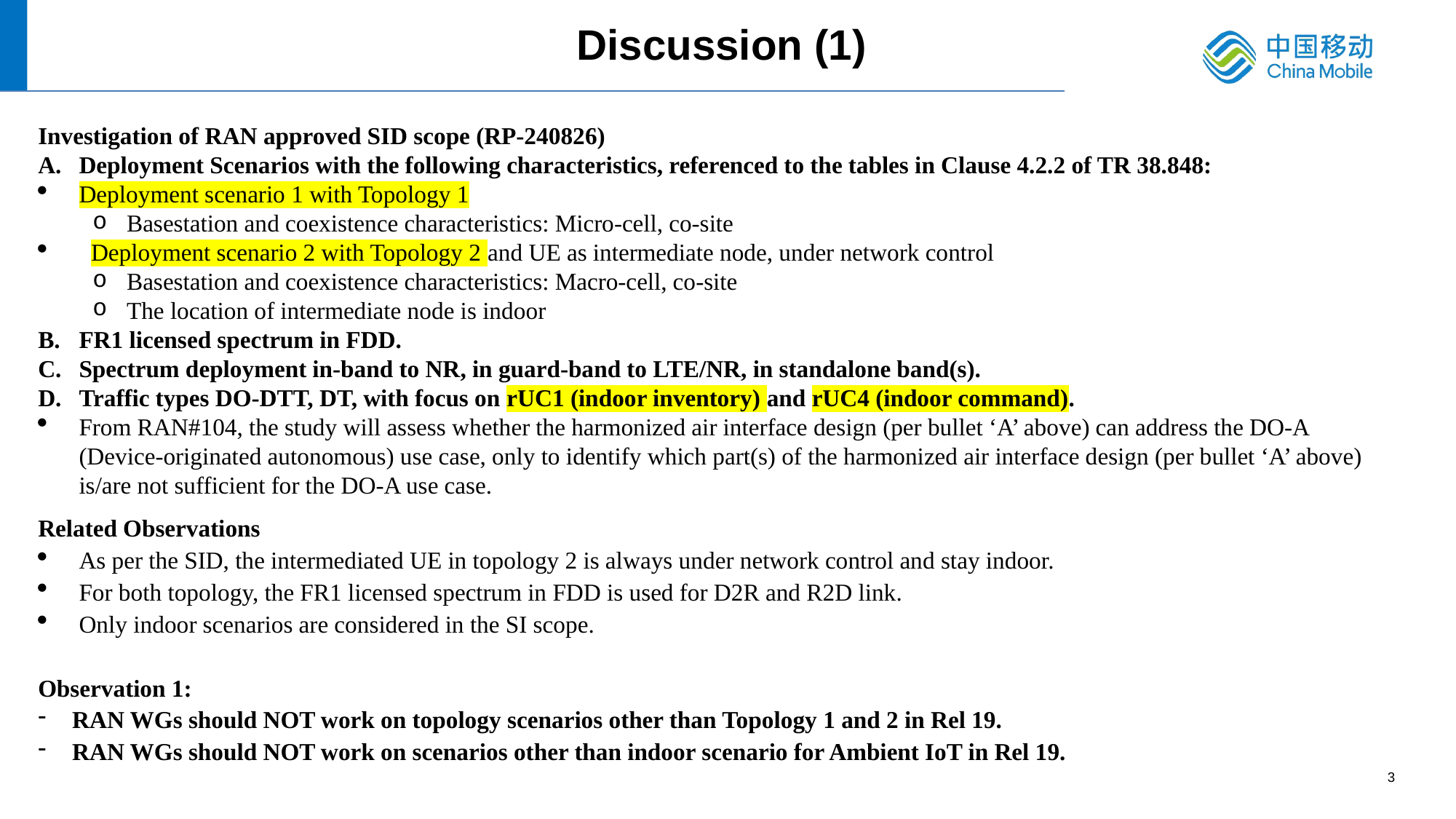

Discussion (1)
Investigation of RAN approved SID scope (RP-240826)
Deployment Scenarios with the following characteristics, referenced to the tables in Clause 4.2.2 of TR 38.848:
Deployment scenario 1 with Topology 1
Basestation and coexistence characteristics: Micro-cell, co-site
  Deployment scenario 2 with Topology 2 and UE as intermediate node, under network control
Basestation and coexistence characteristics: Macro-cell, co-site
The location of intermediate node is indoor
FR1 licensed spectrum in FDD.
Spectrum deployment in-band to NR, in guard-band to LTE/NR, in standalone band(s).
Traffic types DO-DTT, DT, with focus on rUC1 (indoor inventory) and rUC4 (indoor command).
From RAN#104, the study will assess whether the harmonized air interface design (per bullet ‘A’ above) can address the DO-A (Device-originated autonomous) use case, only to identify which part(s) of the harmonized air interface design (per bullet ‘A’ above) is/are not sufficient for the DO-A use case.
Related Observations
As per the SID, the intermediated UE in topology 2 is always under network control and stay indoor.
For both topology, the FR1 licensed spectrum in FDD is used for D2R and R2D link.
Only indoor scenarios are considered in the SI scope.

Observation 1:
RAN WGs should NOT work on topology scenarios other than Topology 1 and 2 in Rel 19.
RAN WGs should NOT work on scenarios other than indoor scenario for Ambient IoT in Rel 19.
3